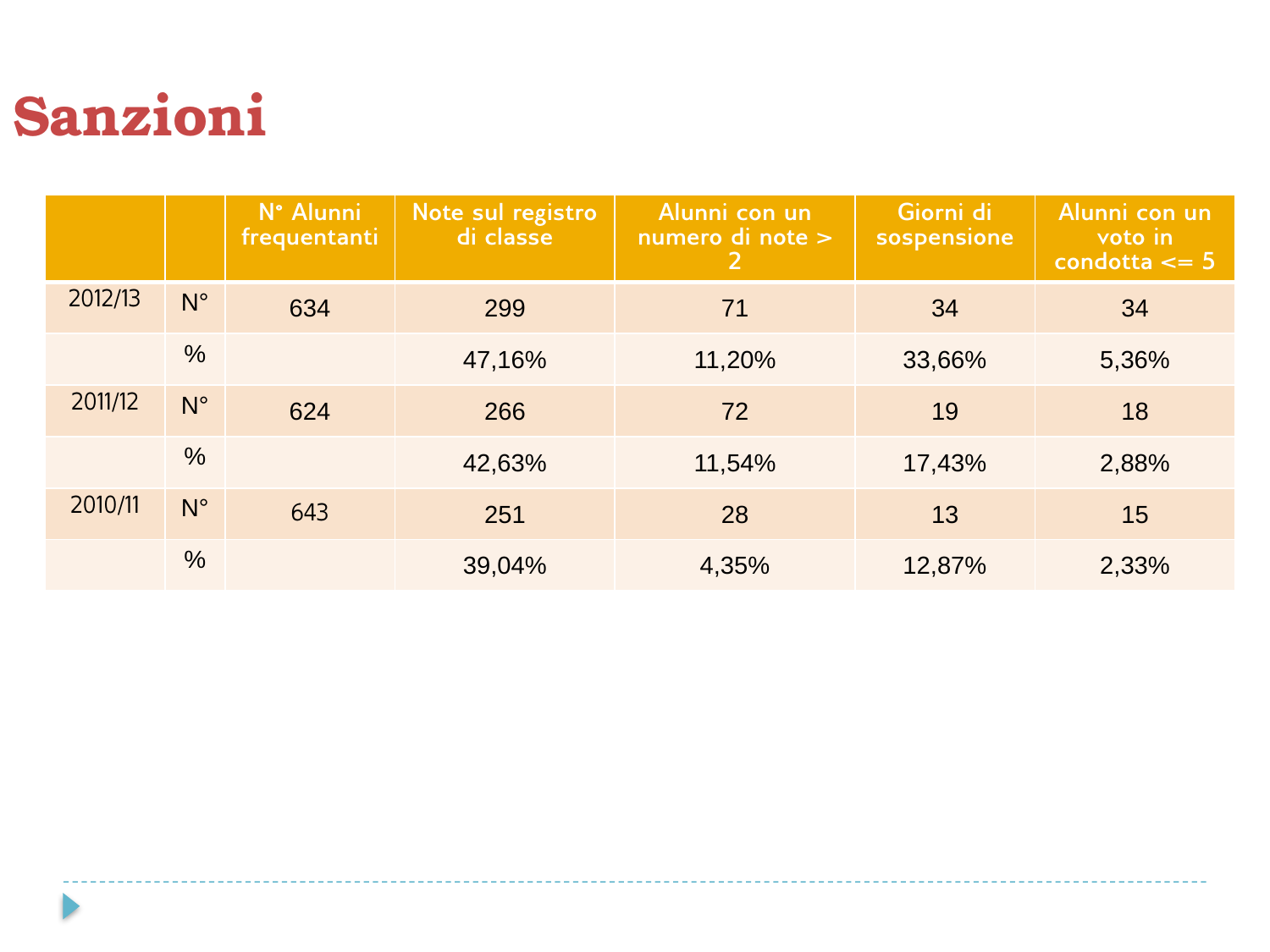

Sanzioni
|  |  | N° Alunni frequentanti | Note sul registro di classe | Alunni con un numero di note > 2 | Giorni di sospensione | Alunni con un voto in condotta <= 5 |
| --- | --- | --- | --- | --- | --- | --- |
| 2012/13 | N° | 634 | 299 | 71 | 34 | 34 |
|  | % |  | 47,16% | 11,20% | 33,66% | 5,36% |
| 2011/12 | N° | 624 | 266 | 72 | 19 | 18 |
|  | % |  | 42,63% | 11,54% | 17,43% | 2,88% |
| 2010/11 | N° | 643 | 251 | 28 | 13 | 15 |
|  | % |  | 39,04% | 4,35% | 12,87% | 2,33% |